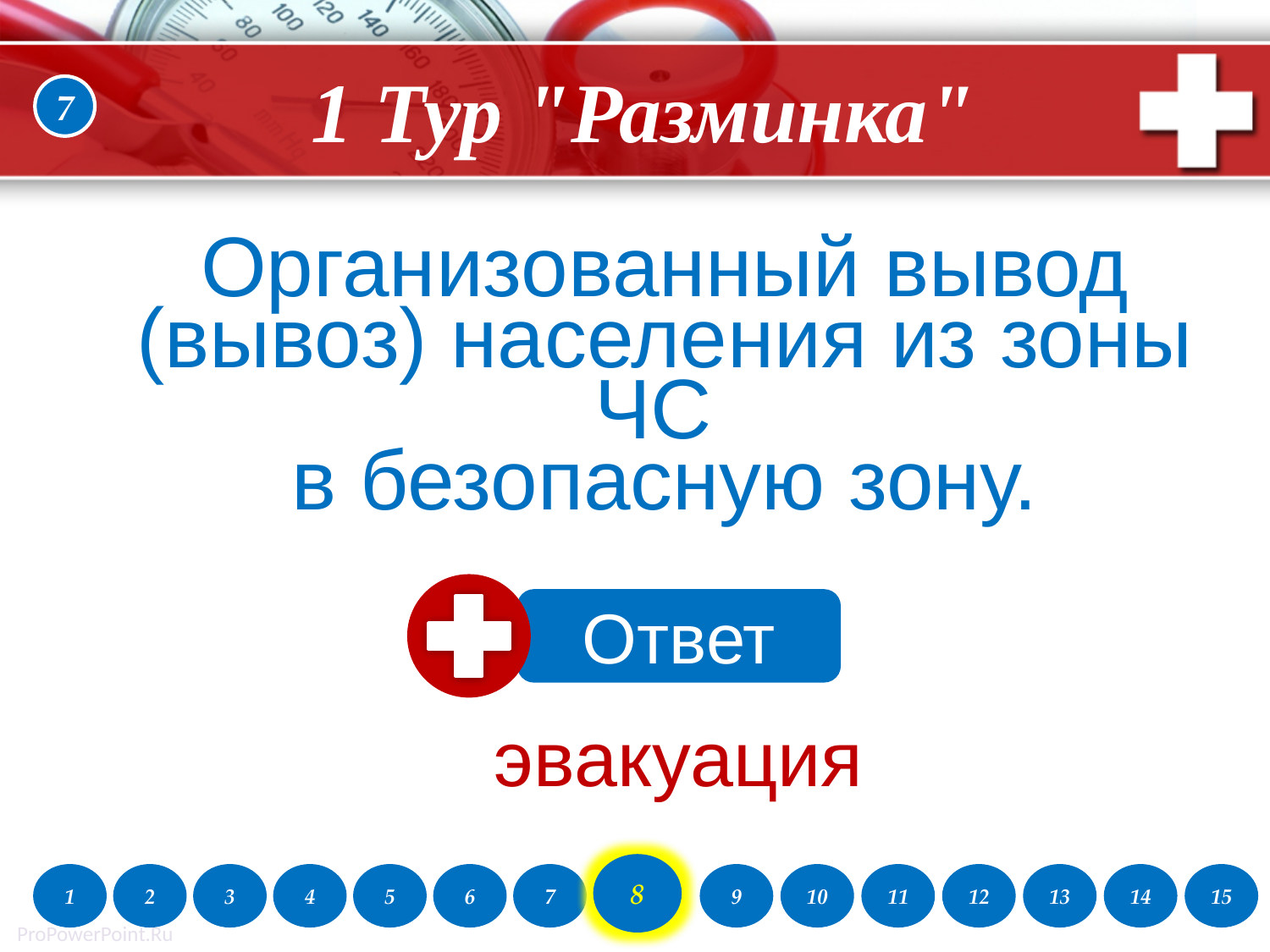

1 Тур "Разминка"
7
Организованный вывод (вывоз) населения из зоны ЧС
в безопасную зону.

Ответ
эвакуация
8
1
2
3
4
5
6
7
9
10
11
12
13
14
15